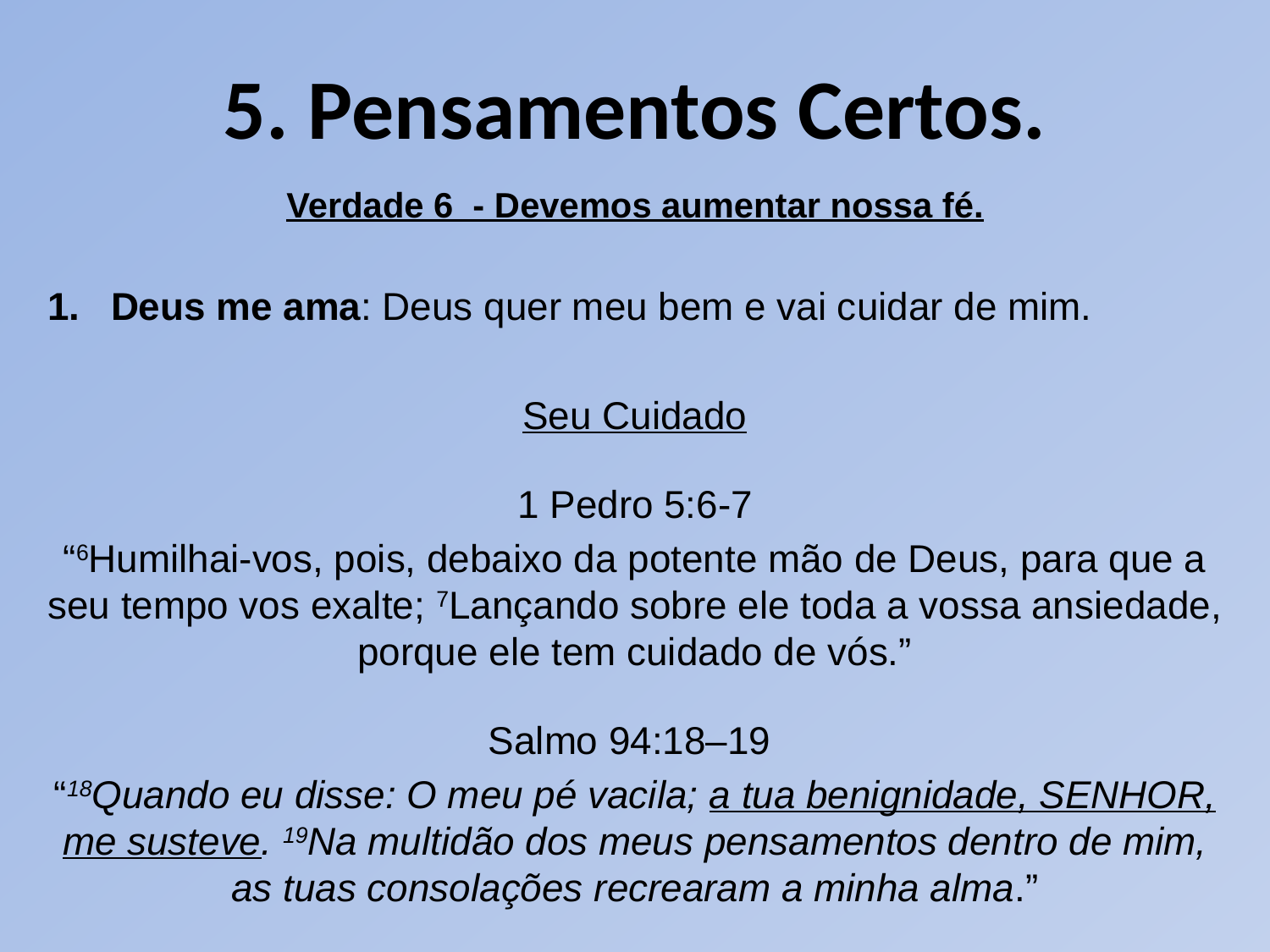

# 5. Pensamentos Certos.
Verdade 6  - Devemos aumentar nossa fé.

Deus me ama: Deus quer meu bem e vai cuidar de mim.

Seu Cuidado

1 Pedro 5:6-7
“6Humilhai-vos, pois, debaixo da potente mão de Deus, para que a seu tempo vos exalte; 7Lançando sobre ele toda a vossa ansiedade, porque ele tem cuidado de vós.”

Salmo 94:18–19
“18Quando eu disse: O meu pé vacila; a tua benignidade, SENHOR, me susteve. 19Na multidão dos meus pensamentos dentro de mim, as tuas consolações recrearam a minha alma.”